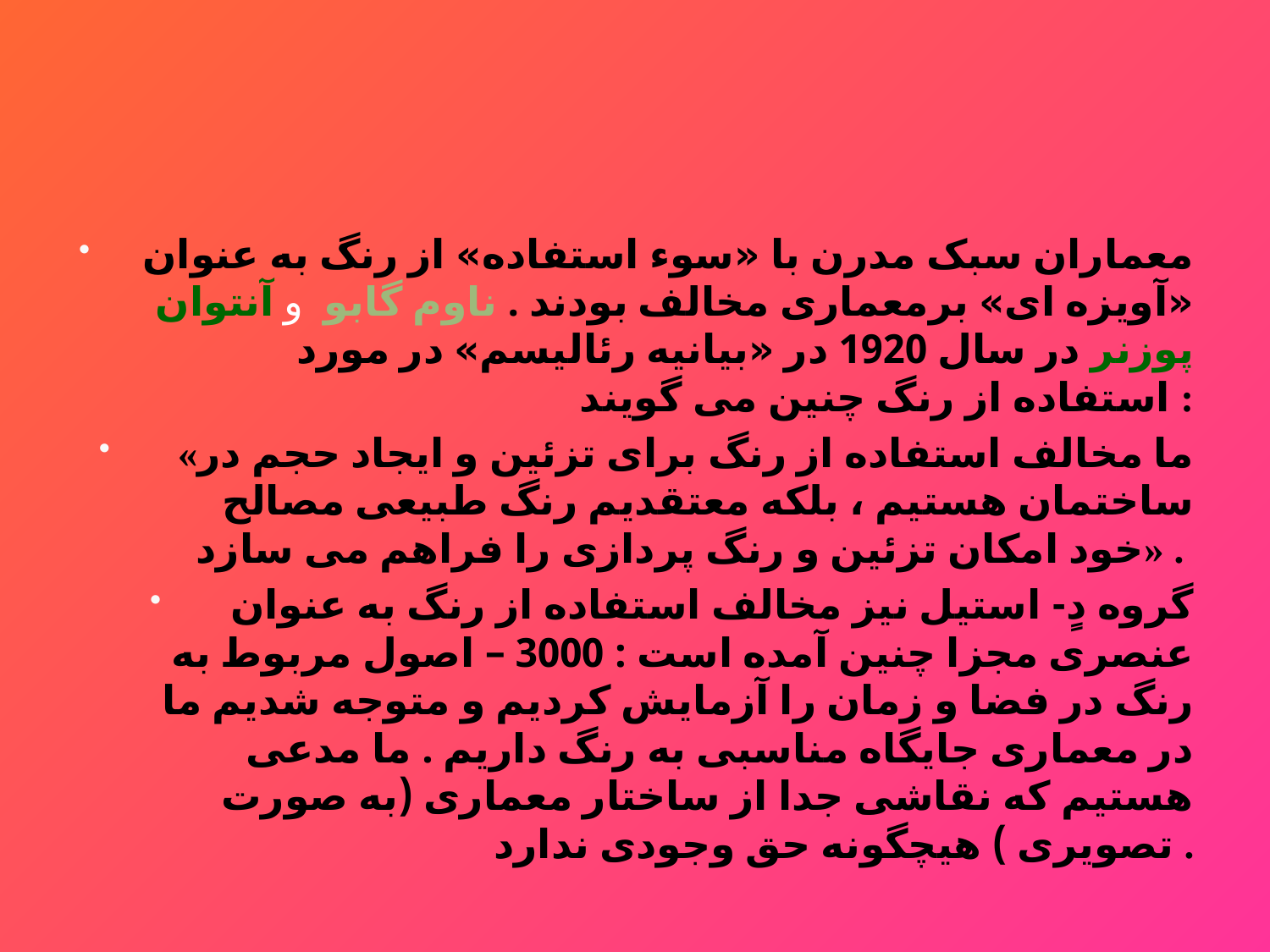

#
معماران سبک مدرن با «سوء استفاده» از رنگ به عنوان «آویزه ای» برمعماری مخالف بودند . ناوم گابو  و آنتوان پوزنر در سال 1920 در «بیانیه رئالیسم» در مورد استفاده از رنگ چنین می گویند :
 «ما مخالف استفاده از رنگ برای تزئین و ایجاد حجم در ساختمان هستیم ، بلکه معتقدیم رنگ طبیعی مصالح خود امکان تزئین و رنگ پردازی را فراهم می سازد» .
گروه دٍ- استیل نیز مخالف استفاده از رنگ به عنوان عنصری مجزا چنین آمده است : 3000 – اصول مربوط به رنگ در فضا و زمان را آزمایش کردیم و متوجه شدیم ما در معماری جایگاه مناسبی به رنگ داریم . ما مدعی هستیم که نقاشی جدا از ساختار معماری (به صورت تصویری ) هیچگونه حق وجودی ندارد .